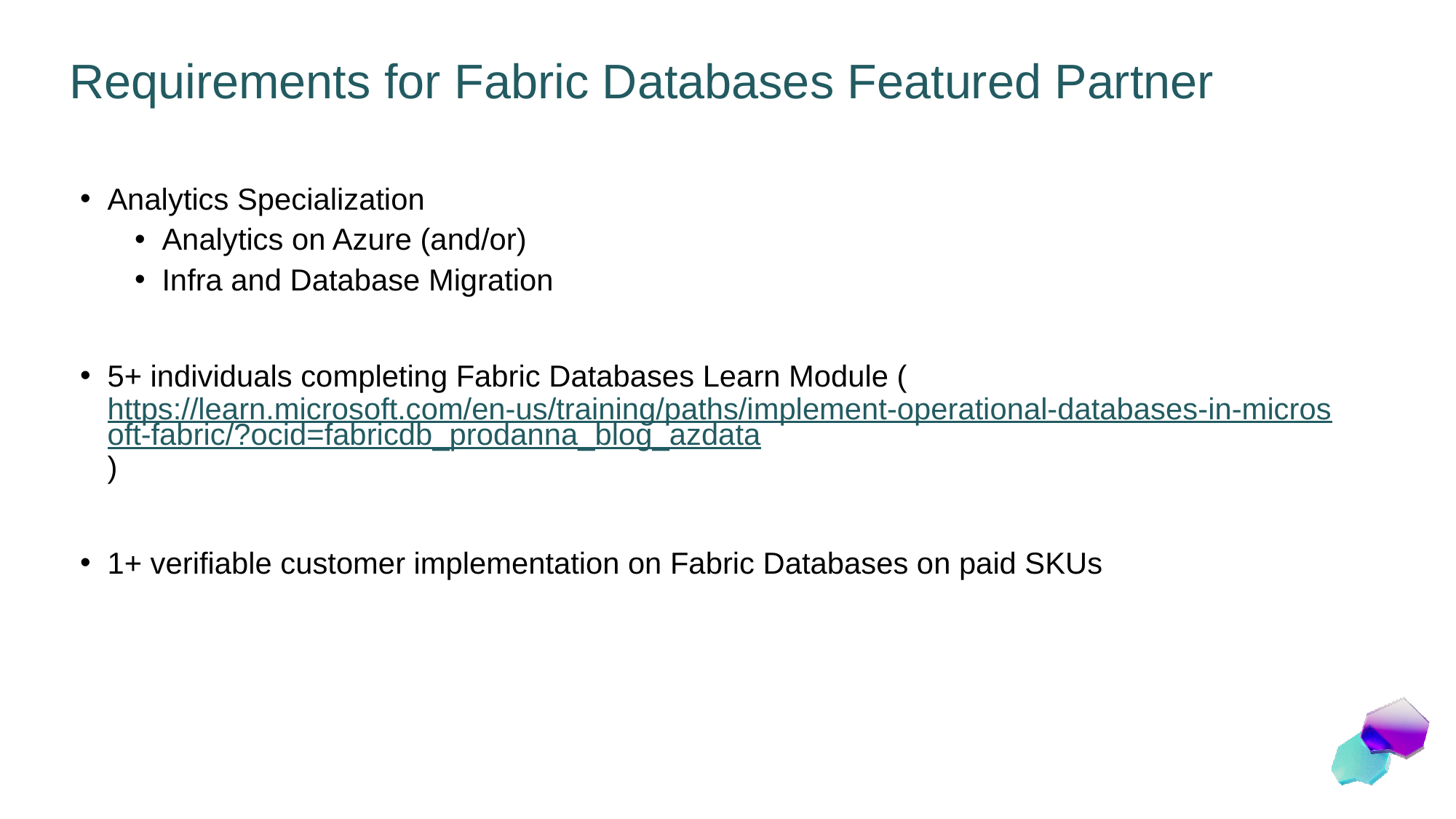

# Requirements for Fabric Databases Featured Partner
Analytics Specialization
Analytics on Azure (and/or)
Infra and Database Migration

5+ individuals completing Fabric Databases Learn Module (https://learn.microsoft.com/en-us/training/paths/implement-operational-databases-in-microsoft-fabric/?ocid=fabricdb_prodanna_blog_azdata)

1+ verifiable customer implementation on Fabric Databases on paid SKUs